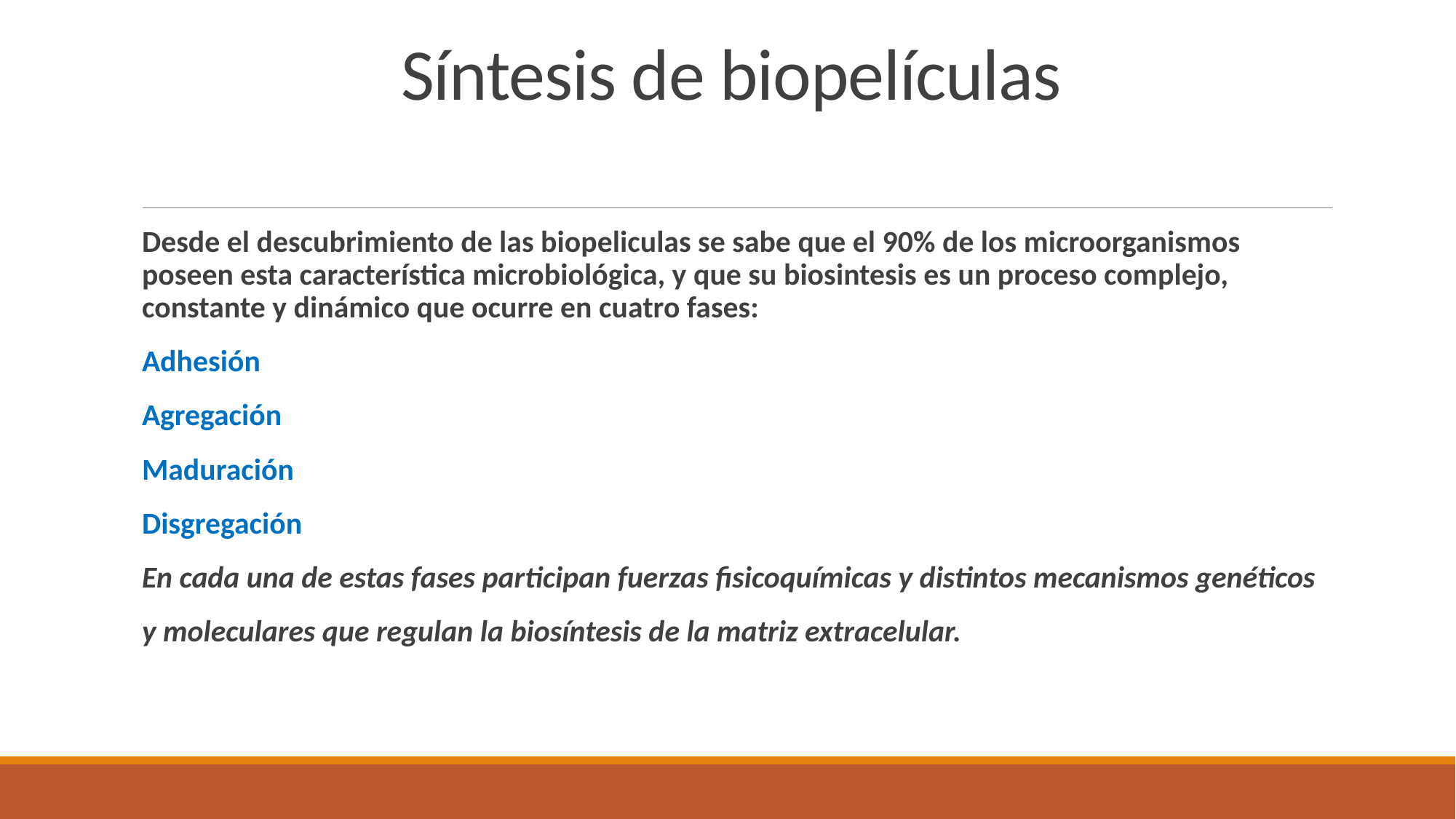

# Síntesis de biopelículas
Desde el descubrimiento de las biopeliculas se sabe que el 90% de los microorganismos poseen esta característica microbiológica, y que su biosintesis es un proceso complejo, constante y dinámico que ocurre en cuatro fases:
Adhesión
Agregación
Maduración
Disgregación
En cada una de estas fases participan fuerzas fisicoquímicas y distintos mecanismos genéticos
y moleculares que regulan la biosíntesis de la matriz extracelular.